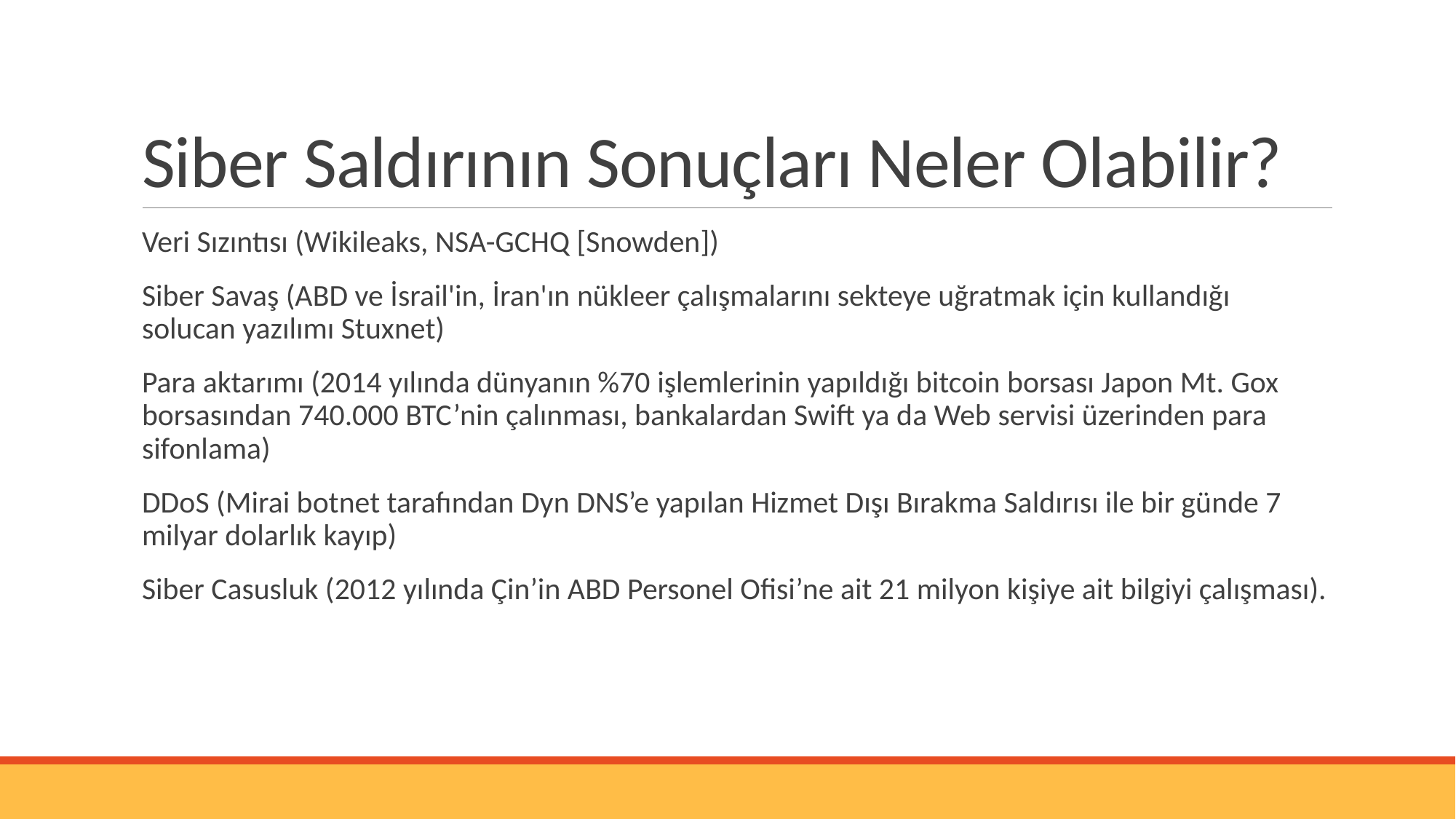

# Siber Saldırının Sonuçları Neler Olabilir?
Veri Sızıntısı (Wikileaks, NSA-GCHQ [Snowden])
Siber Savaş (ABD ve İsrail'in, İran'ın nükleer çalışmalarını sekteye uğratmak için kullandığı solucan yazılımı Stuxnet)
Para aktarımı (2014 yılında dünyanın %70 işlemlerinin yapıldığı bitcoin borsası Japon Mt. Gox borsasından 740.000 BTC’nin çalınması, bankalardan Swift ya da Web servisi üzerinden para sifonlama)
DDoS (Mirai botnet tarafından Dyn DNS’e yapılan Hizmet Dışı Bırakma Saldırısı ile bir günde 7 milyar dolarlık kayıp)
Siber Casusluk (2012 yılında Çin’in ABD Personel Ofisi’ne ait 21 milyon kişiye ait bilgiyi çalışması).